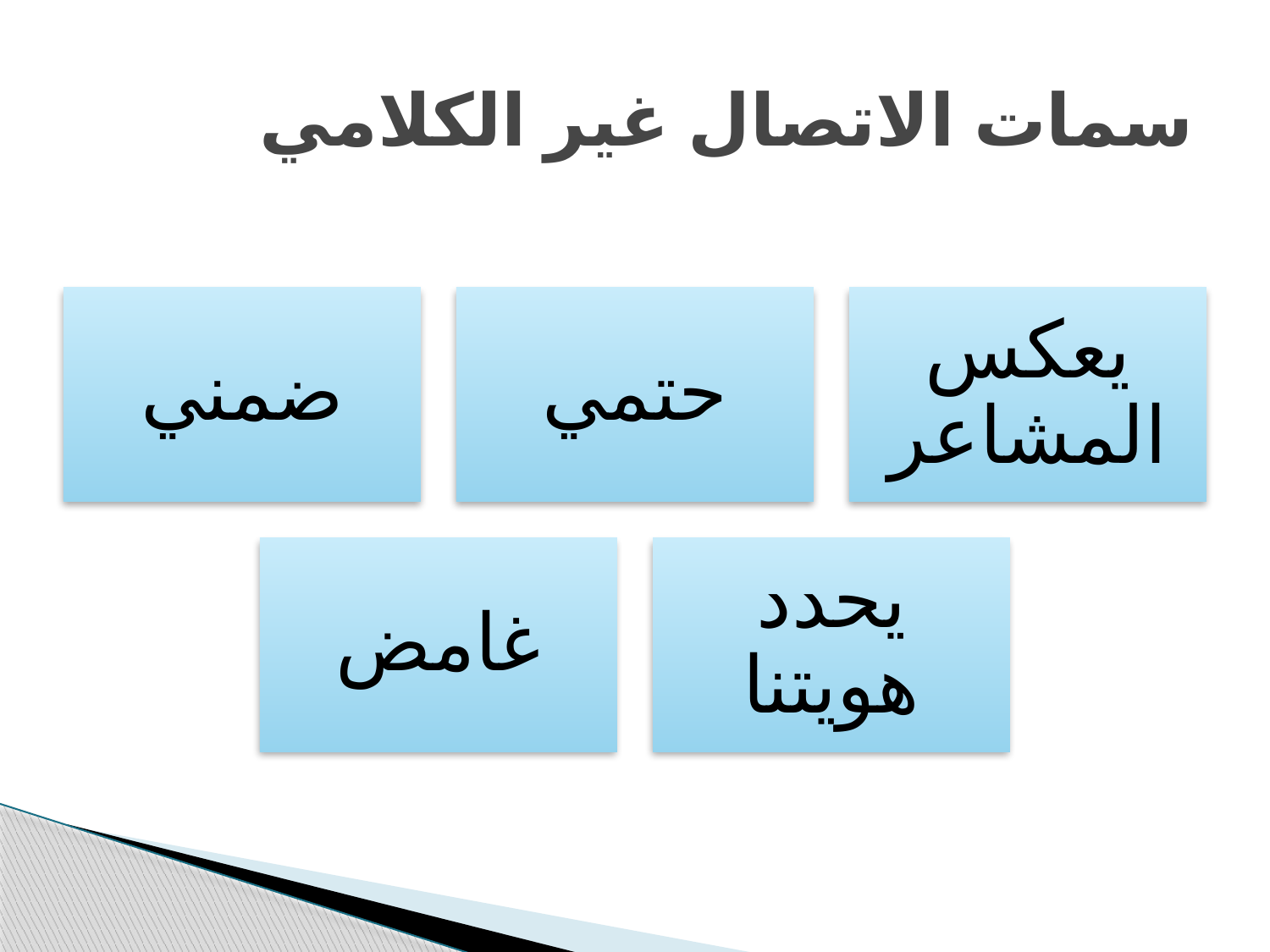

# سمات الاتصال غير الكلامي
ضمني
حتمي
يعكس المشاعر
غامض
يحدد هويتنا